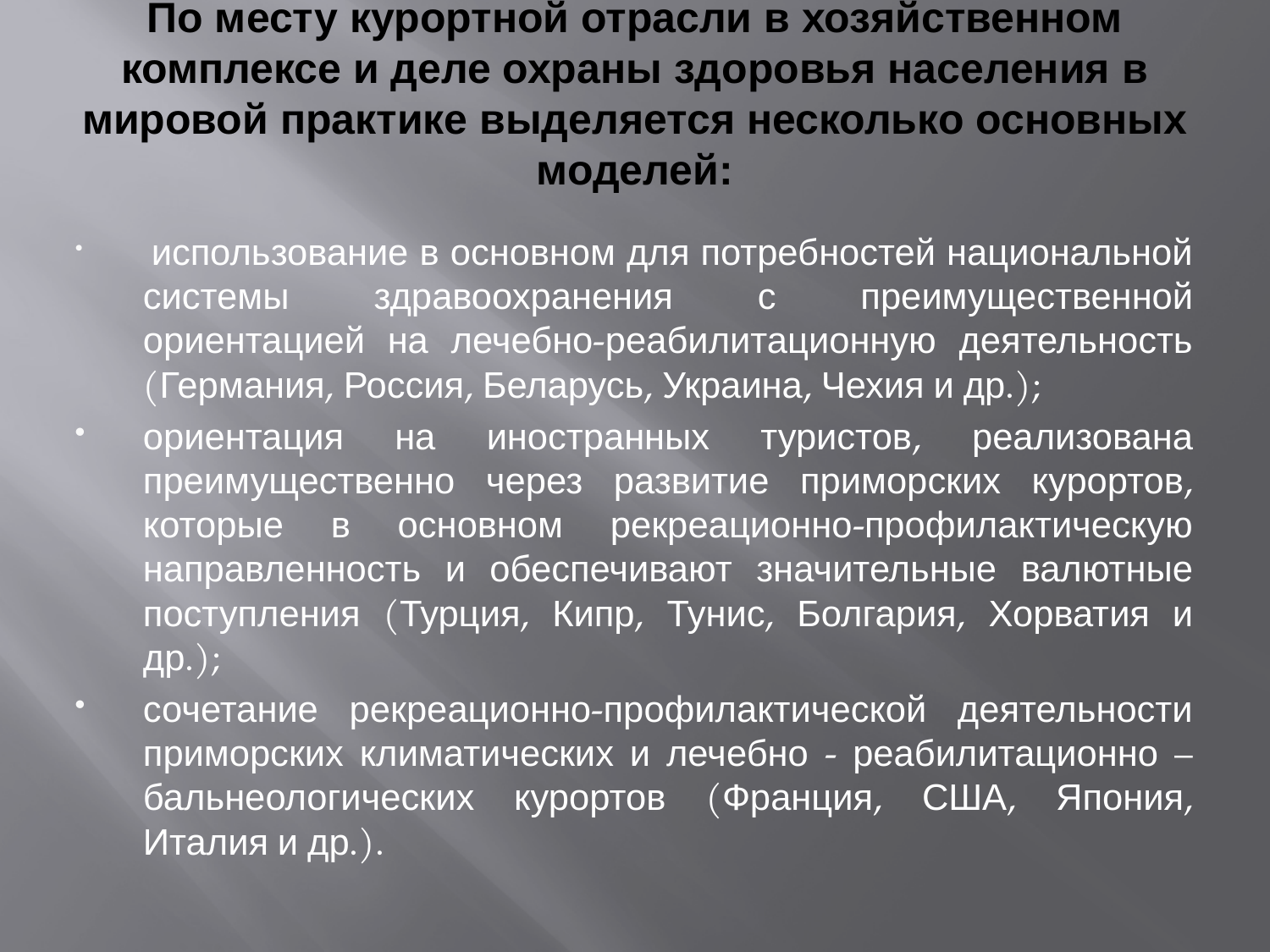

# По месту курортной отрасли в хозяйственном комплексе и деле охраны здоровья населения в мировой практике выделяется несколько основных моделей:
 использование в основном для потребностей национальной системы здравоохранения с преимущественной ориентацией на лечебно-реабилитационную деятельность (Германия, Россия, Беларусь, Украина, Чехия и др.);
ориентация на иностранных туристов, реализована преимущественно через развитие приморских курортов, которые в основном рекреационно-профилактическую направленность и обеспечивают значительные валютные поступления (Турция, Кипр, Тунис, Болгария, Хорватия и др.);
сочетание рекреационно-профилактической деятельности приморских климатических и лечебно - реабилитационно – бальнеологических курортов (Франция, США, Япония, Италия и др.).